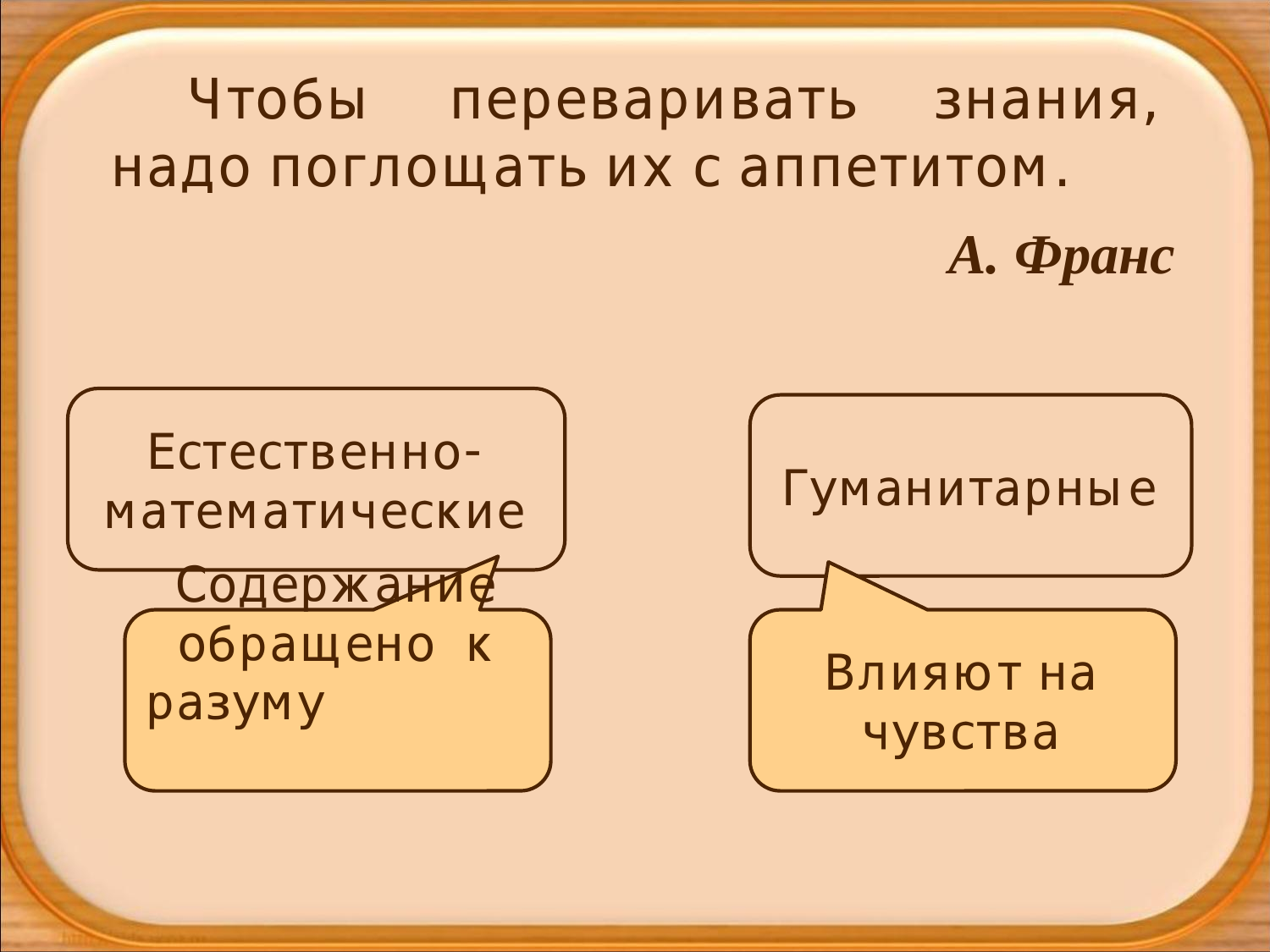

Чтобы переваривать знания, надо поглощать их с аппетитом.
А. Франс

Естественно-математические
Гуманитарные
Содержание обращено  к разуму
Влияют на чувства